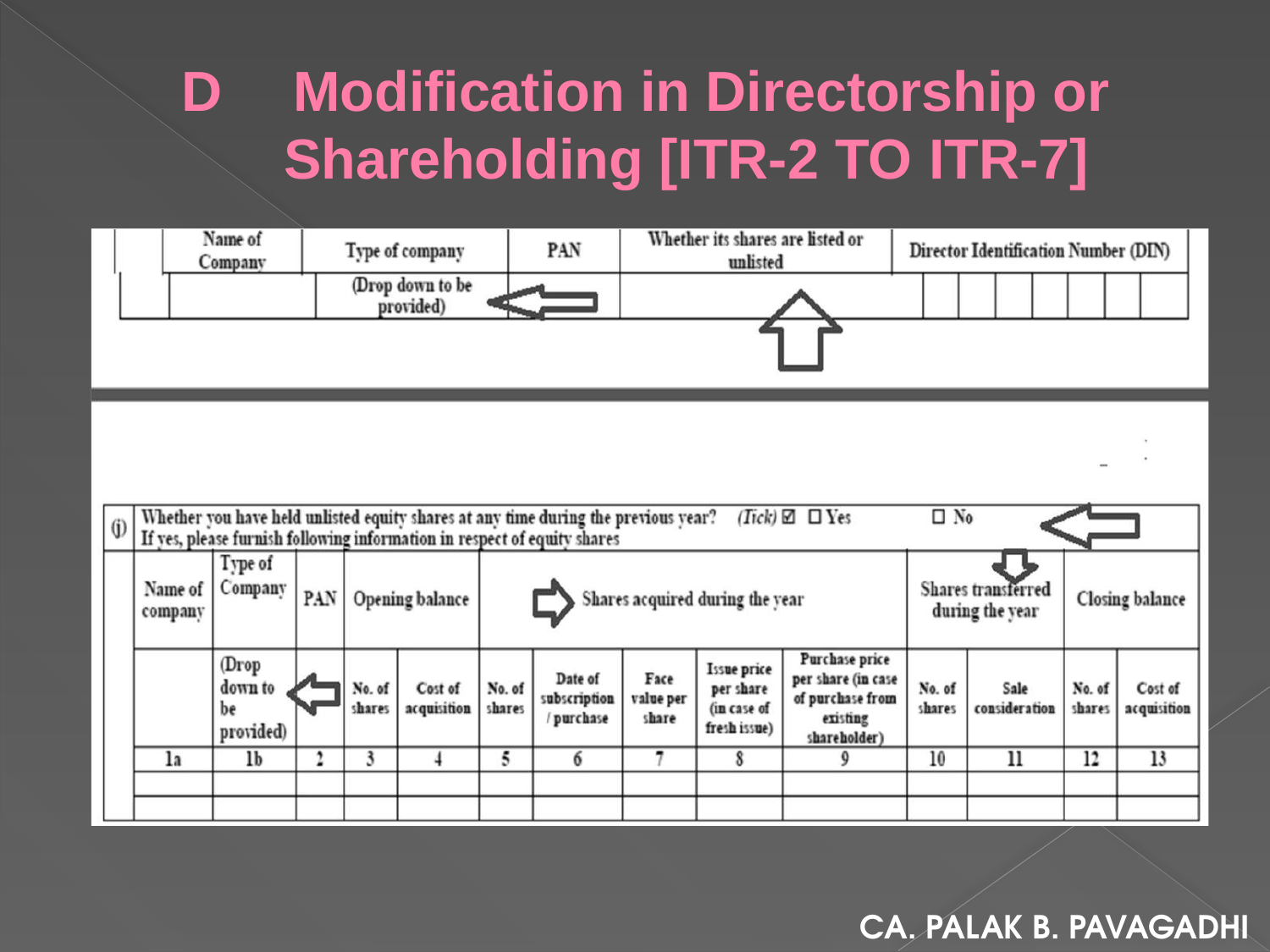

# D	  Modification in Directorship or Shareholding [ITR-2 TO ITR-7]

CA. PALAK B. PAVAGADHI